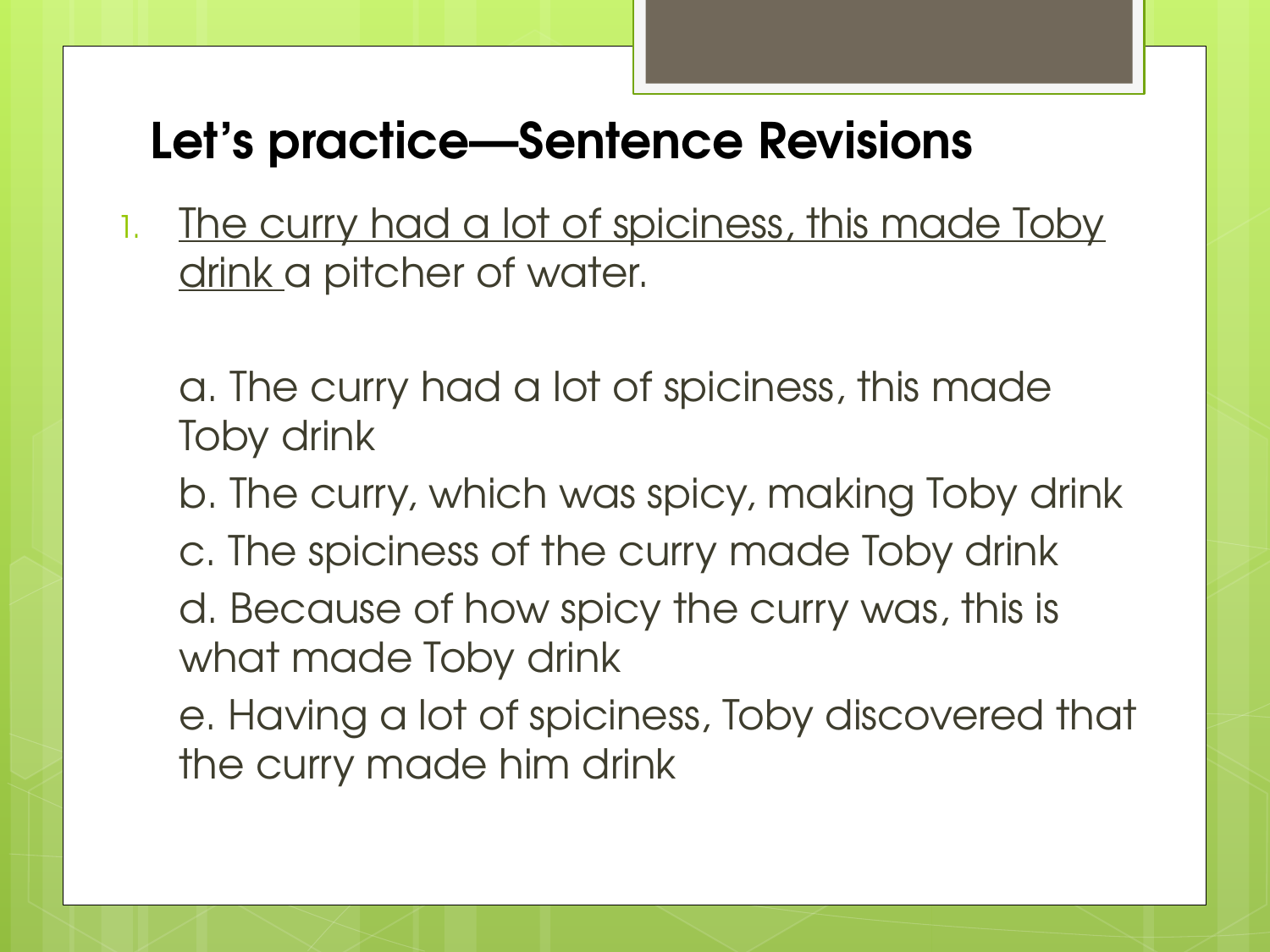

# Let’s practice—Sentence Revisions
The curry had a lot of spiciness, this made Toby drink a pitcher of water.

	a. The curry had a lot of spiciness, this made Toby drink
	b. The curry, which was spicy, making Toby drink
	c. The spiciness of the curry made Toby drink
	d. Because of how spicy the curry was, this is what made Toby drink
	e. Having a lot of spiciness, Toby discovered that the curry made him drink